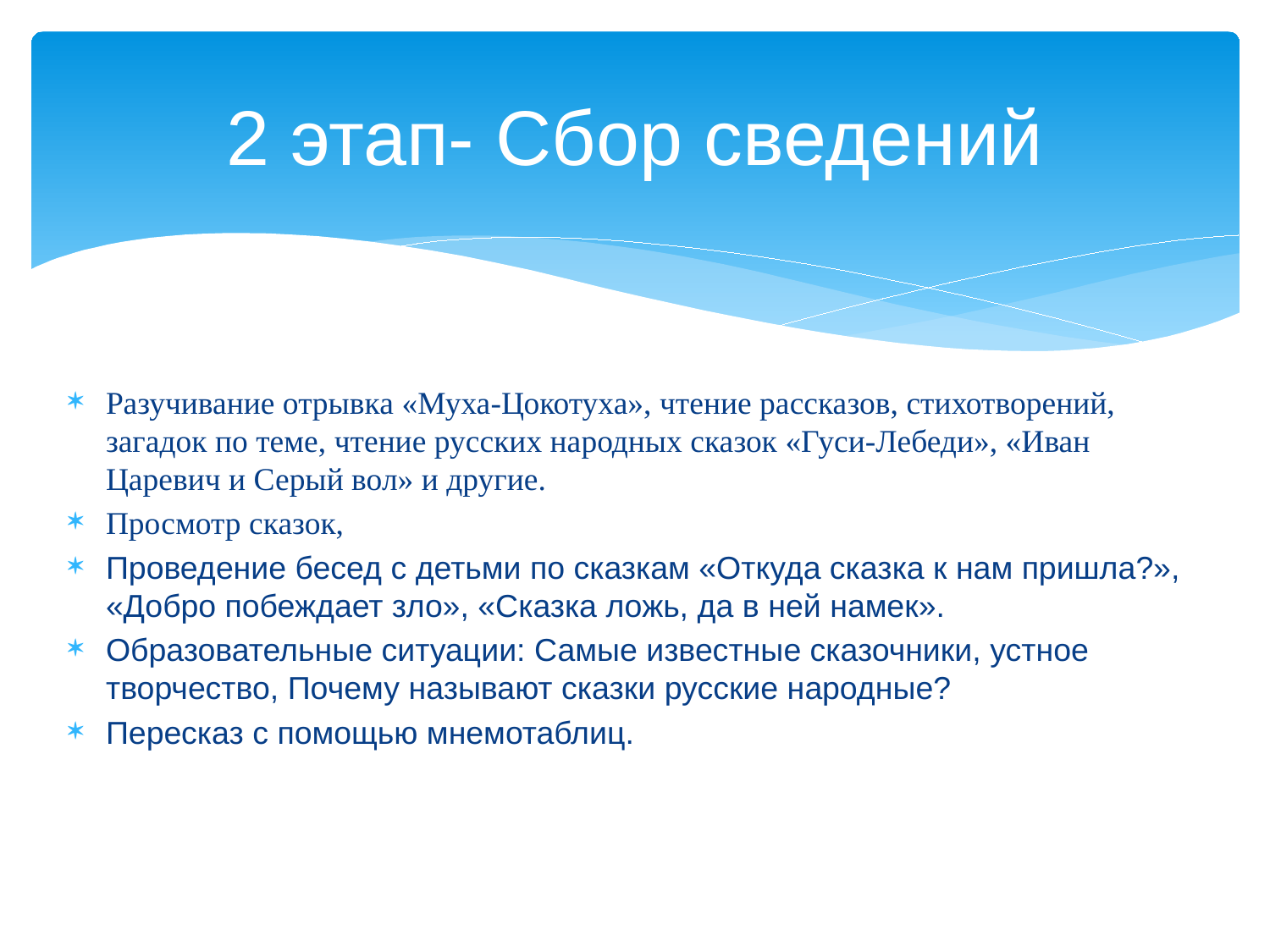

# 2 этап- Сбор сведений
Разучивание отрывка «Муха-Цокотуха», чтение рассказов, стихотворений, загадок по теме, чтение русских народных сказок «Гуси-Лебеди», «Иван Царевич и Серый вол» и другие.
Просмотр сказок,
Проведение бесед с детьми по сказкам «Откуда сказка к нам пришла?», «Добро побеждает зло», «Сказка ложь, да в ней намек».
Образовательные ситуации: Самые известные сказочники, устное творчество, Почему называют сказки русские народные?
Пересказ с помощью мнемотаблиц.